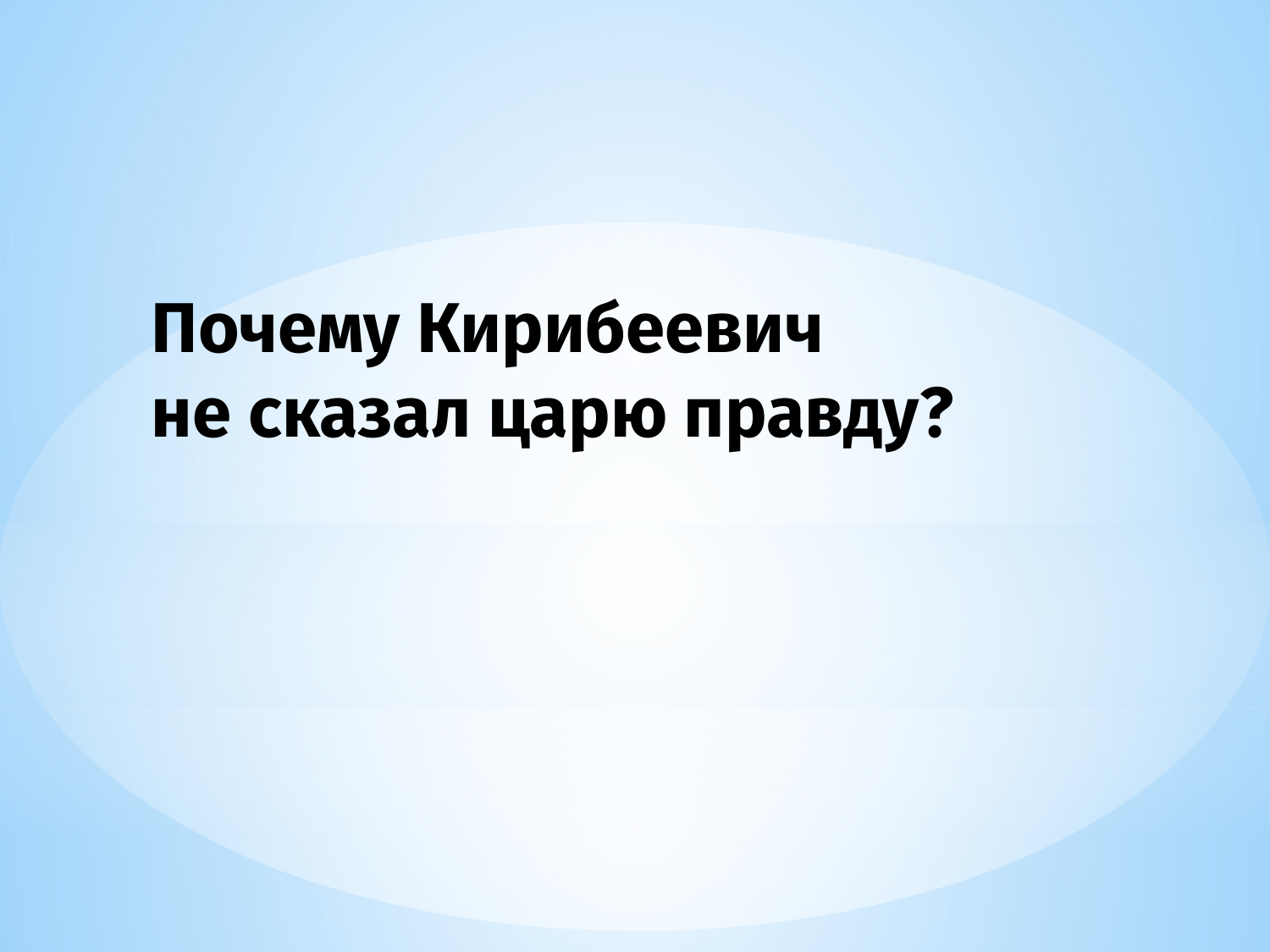

# Почему Кирибеевич не сказал царю правду?